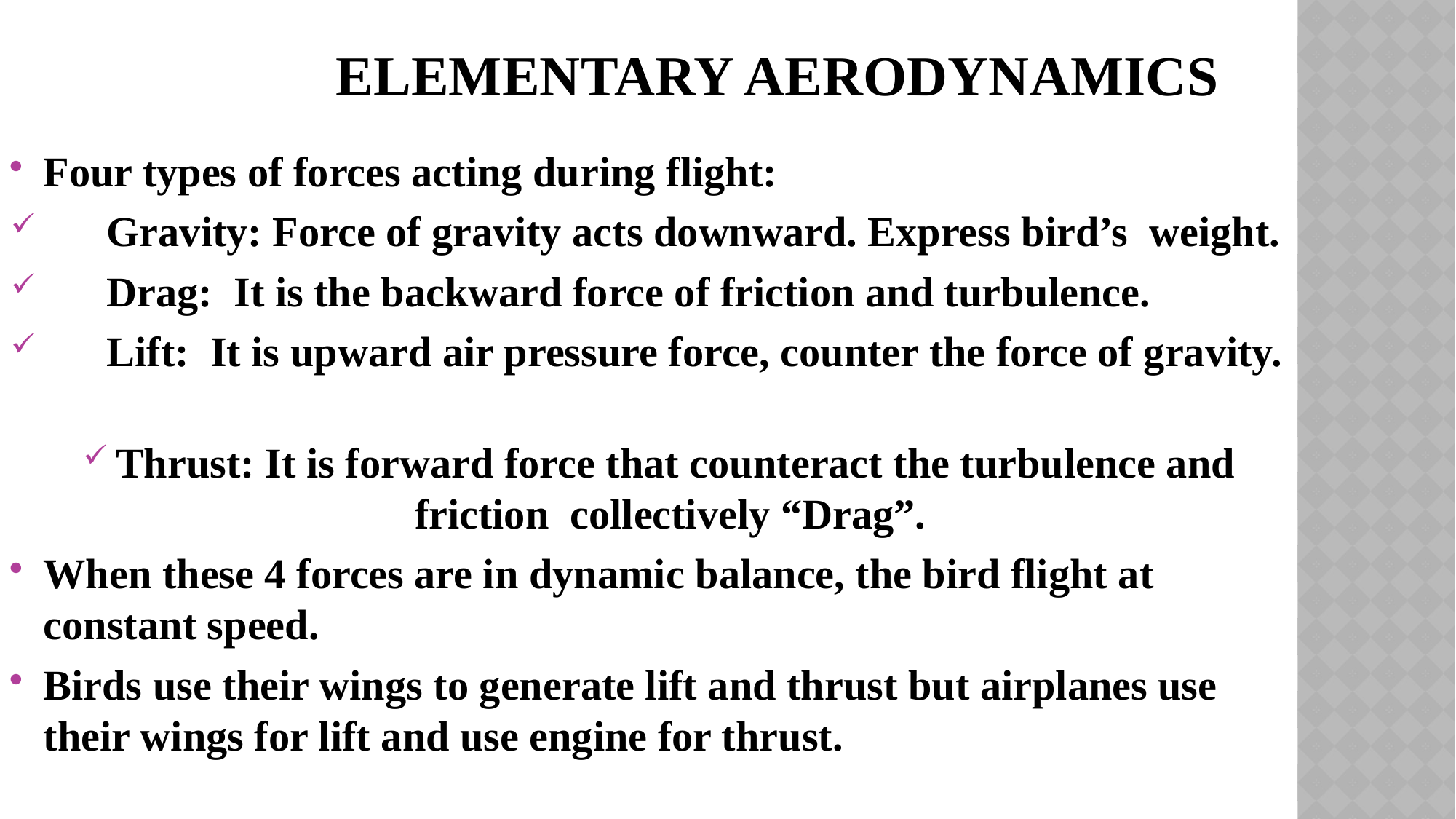

# Elementary Aerodynamics
Four types of forces acting during flight:
      Gravity: Force of gravity acts downward. Express bird’s  weight.
      Drag:  It is the backward force of friction and turbulence.
      Lift:  It is upward air pressure force, counter the force of gravity.
Thrust: It is forward force that counteract the turbulence and friction  collectively “Drag”.
When these 4 forces are in dynamic balance, the bird flight at constant speed.
Birds use their wings to generate lift and thrust but airplanes use their wings for lift and use engine for thrust.